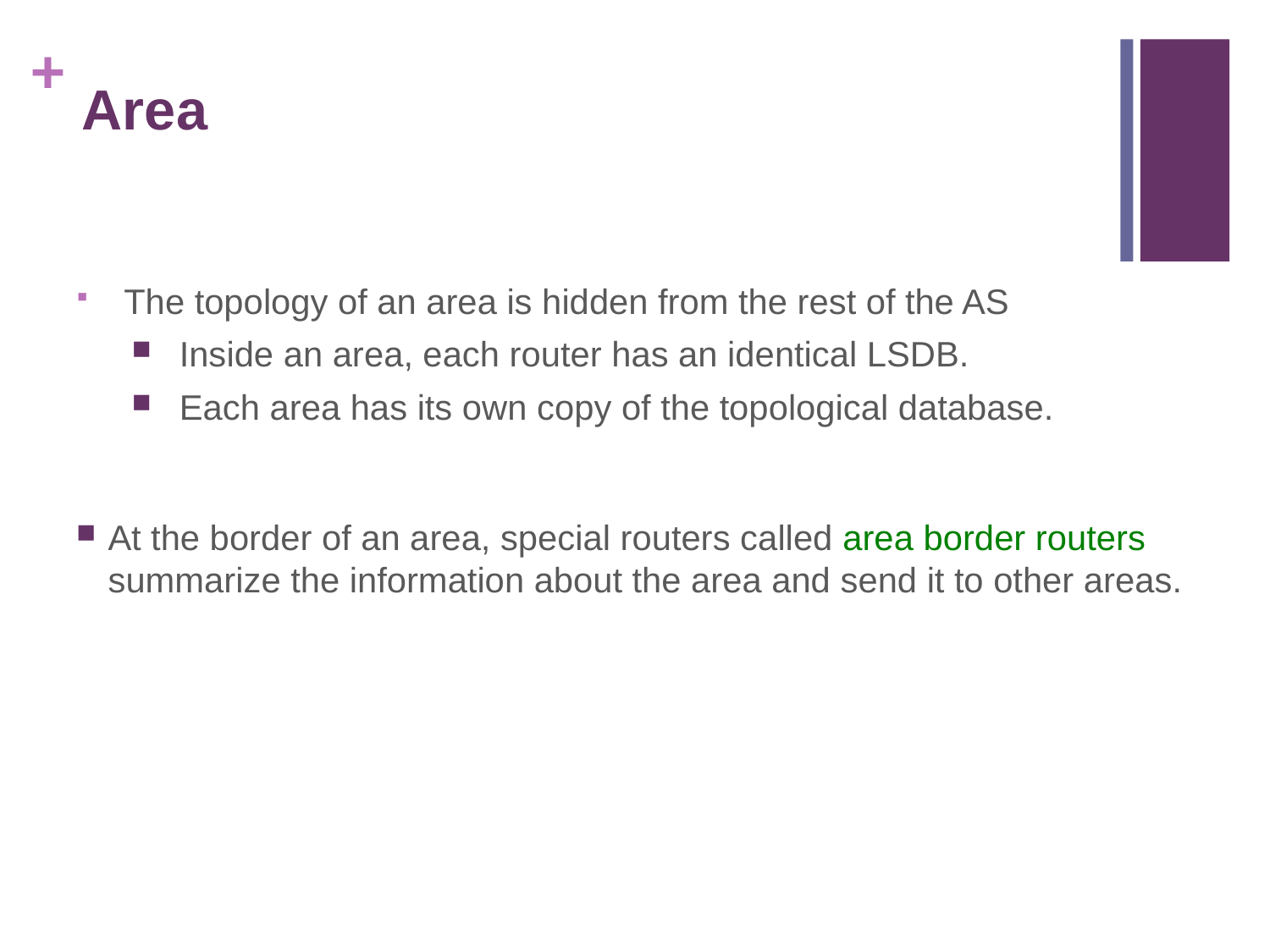

# Area
The topology of an area is hidden from the rest of the AS
Inside an area, each router has an identical LSDB.
Each area has its own copy of the topological database.

At the border of an area, special routers called area border routers summarize the information about the area and send it to other areas.